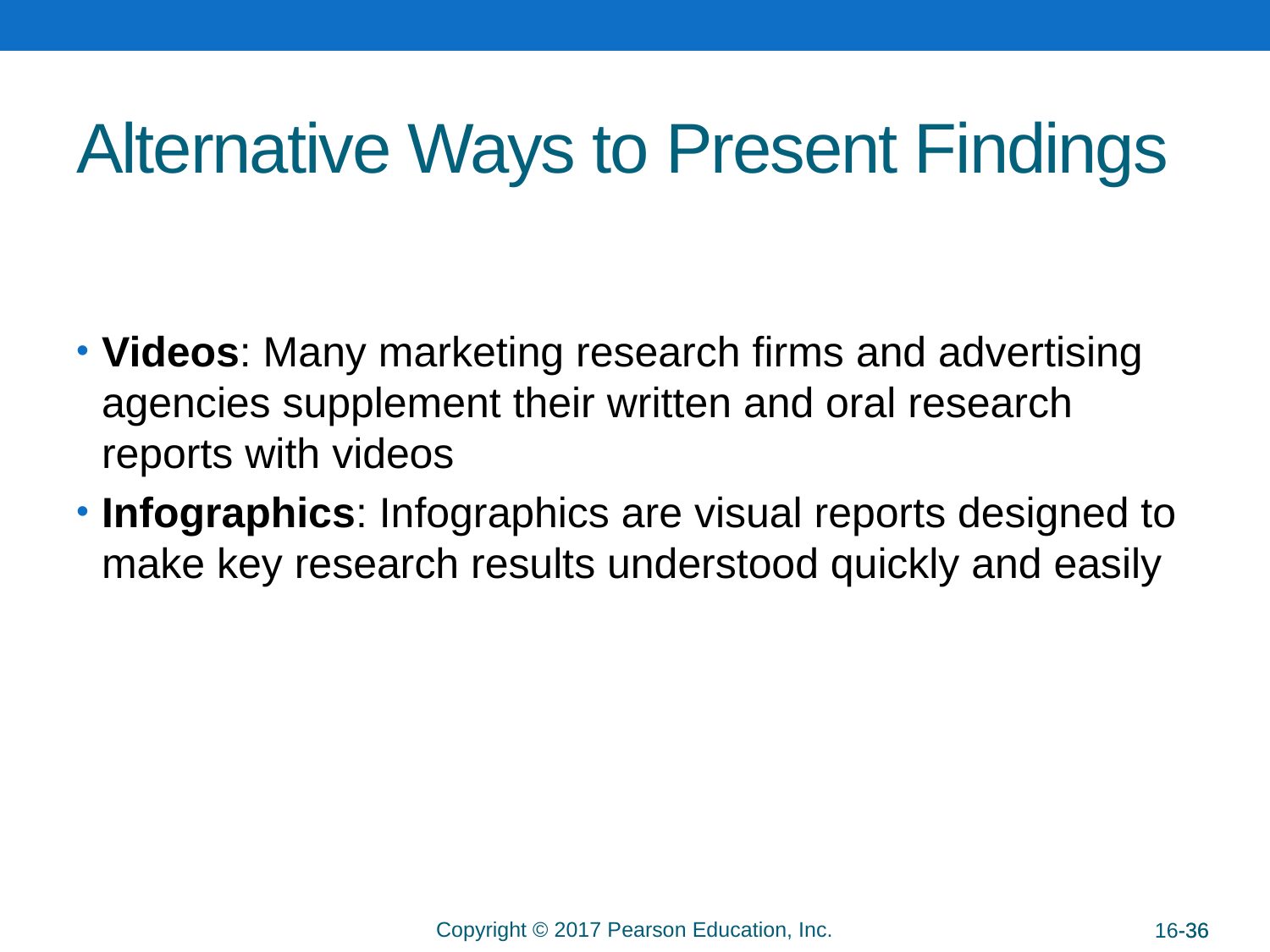

# Alternative Ways to Present Findings
Videos: Many marketing research firms and advertising agencies supplement their written and oral research reports with videos
Infographics: Infographics are visual reports designed to make key research results understood quickly and easily